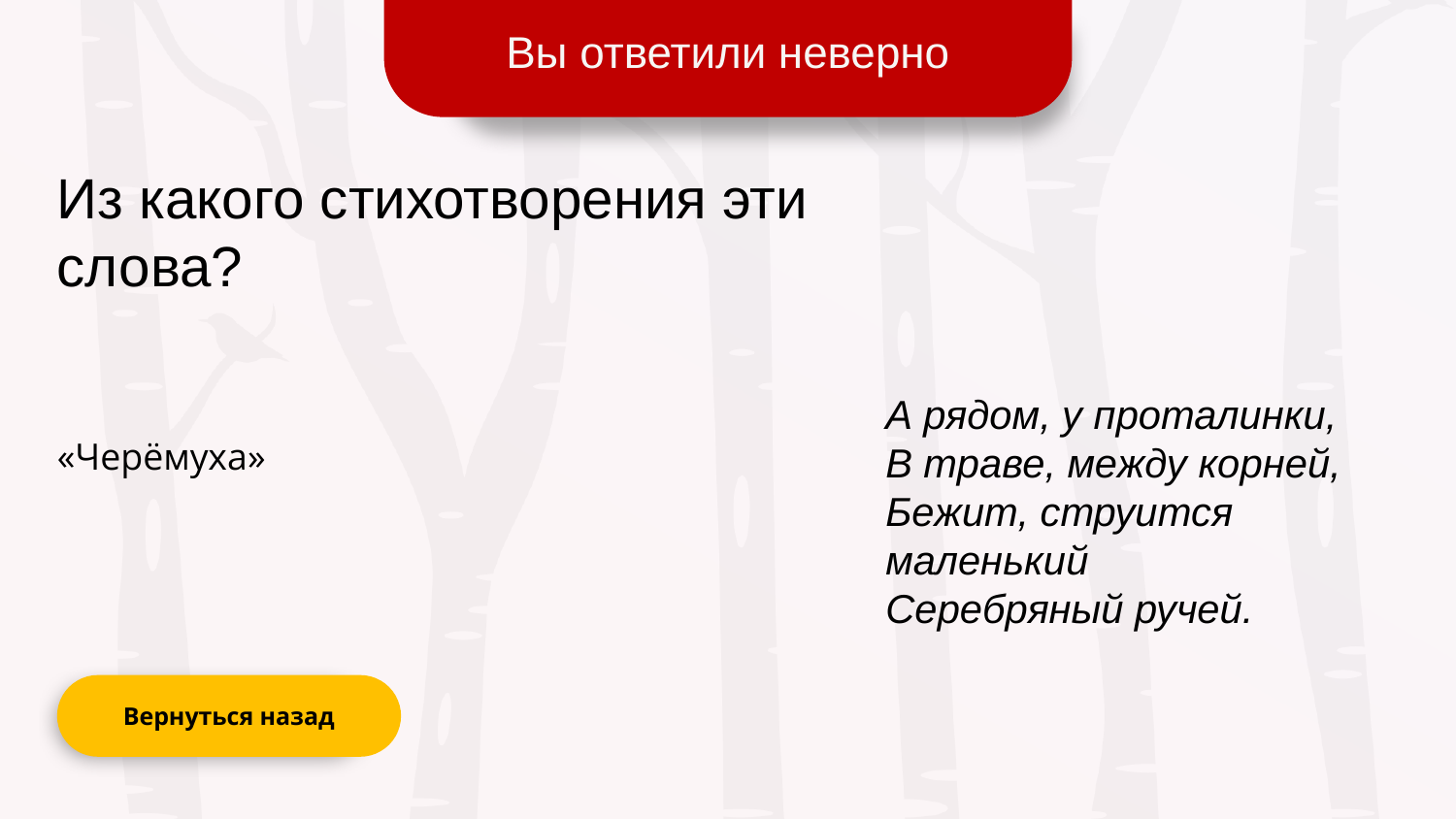

Вы ответили неверно
Из какого стихотворения эти слова?
А рядом, у проталинки,
В траве, между корней,
Бежит, струится маленький
Серебряный ручей.
«Черёмуха»
Вернуться назад